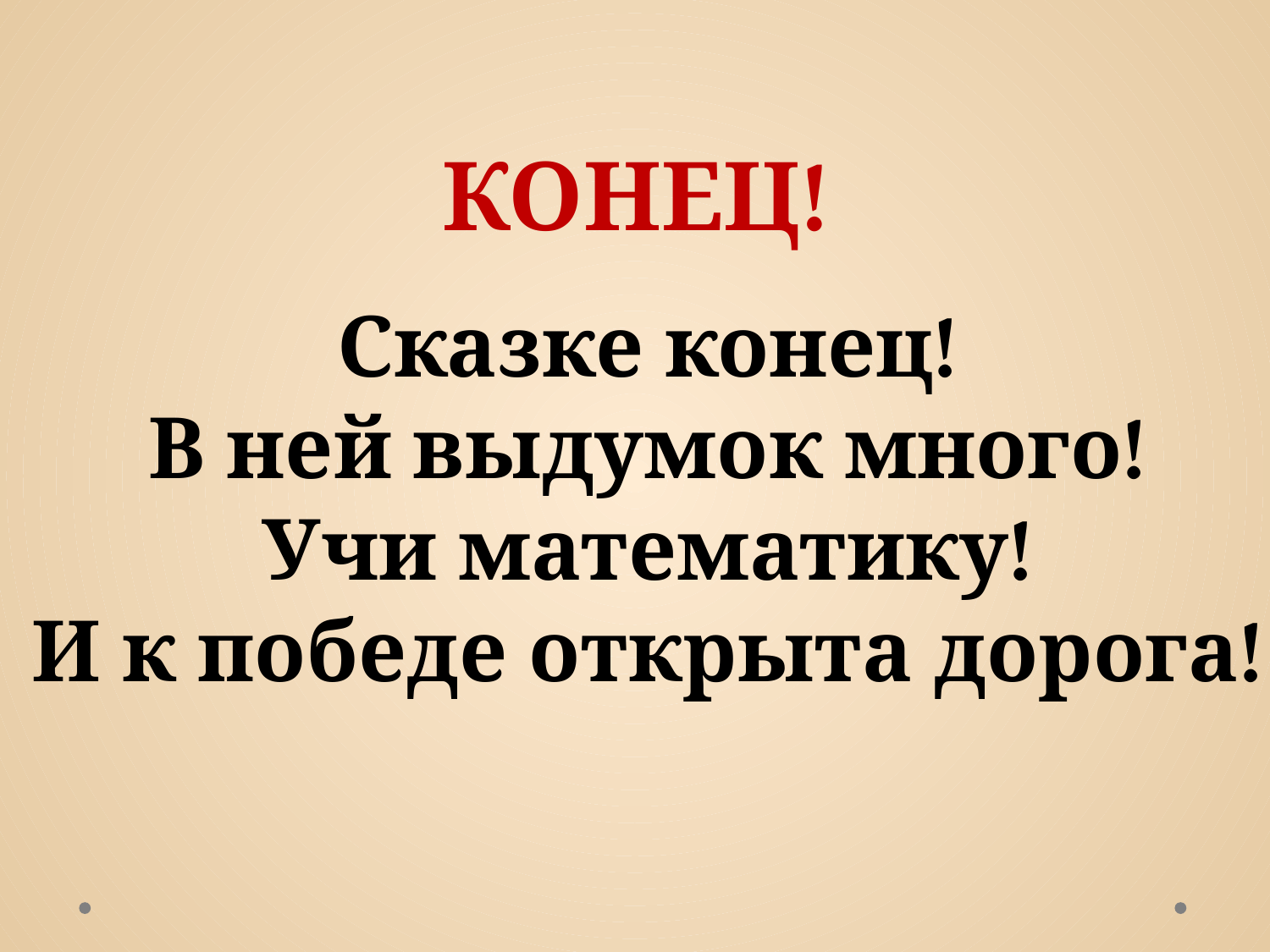

# КОНЕЦ!

Сказке конец!
В ней выдумок много!
Учи математику!
И к победе открыта дорога!